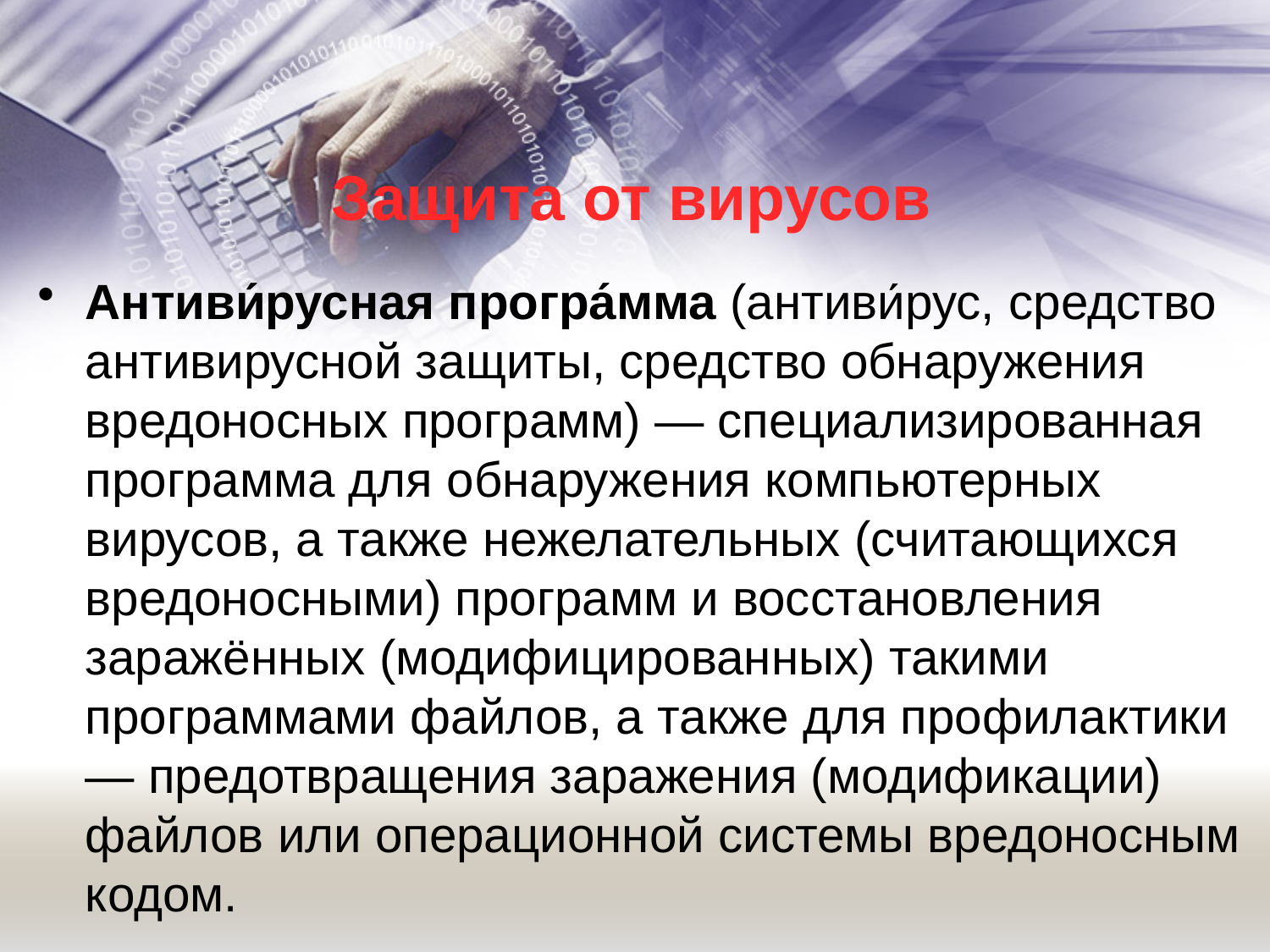

Защита от вирусов
Антиви́русная програ́мма (антиви́рус, средство антивирусной защиты, средство обнаружения вредоносных программ) — специализированная программа для обнаружения компьютерных вирусов, а также нежелательных (считающихся вредоносными) программ и восстановления заражённых (модифицированных) такими программами файлов, а также для профилактики — предотвращения заражения (модификации) файлов или операционной системы вредоносным кодом.